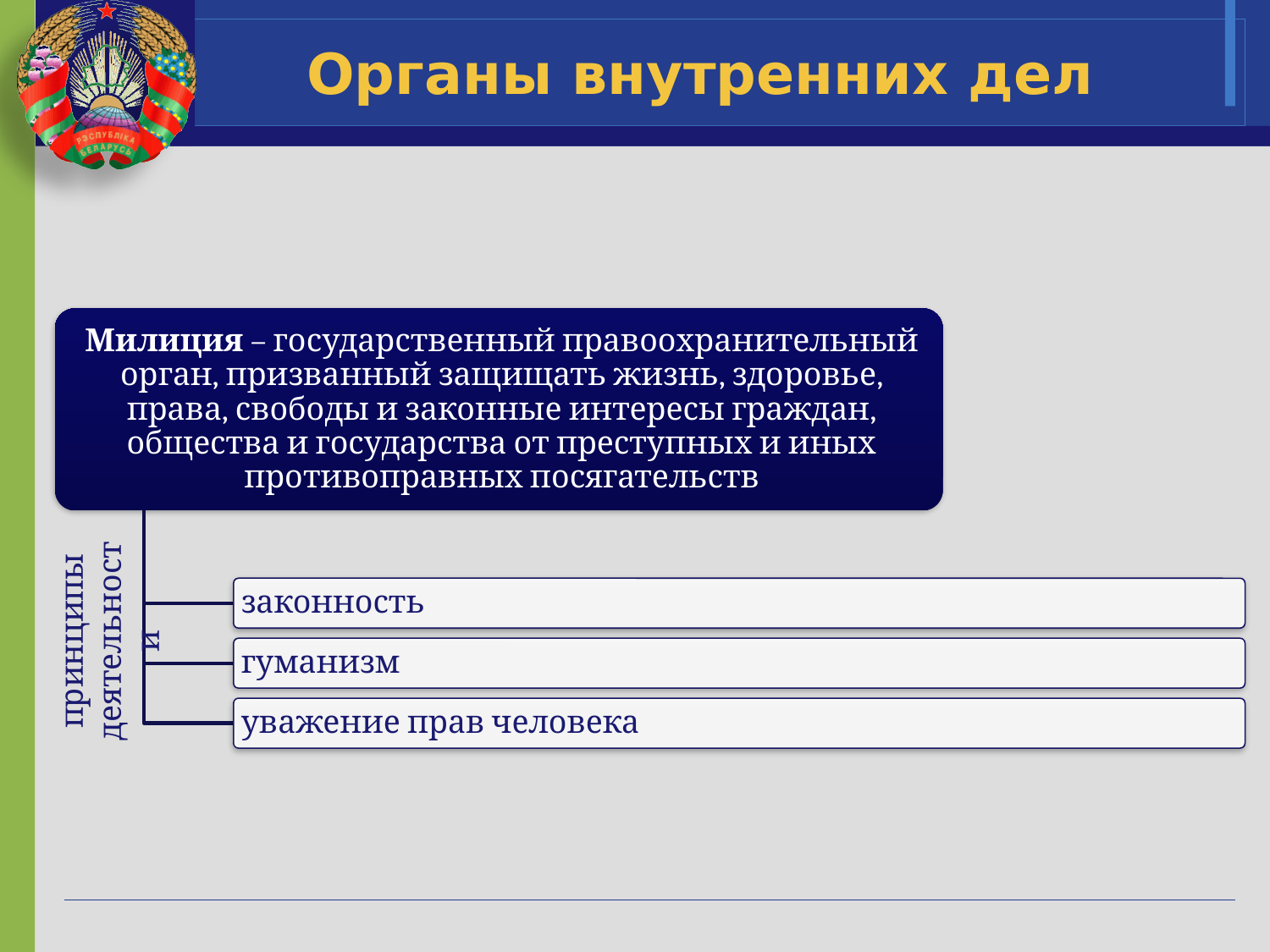

# Органы внутренних дел
Милиция – государственный правоохранительный орган, призванный защищать жизнь, здоровье, права, свободы и законные интересы граждан, общества и государства от преступных и иных противоправных посягательств
законность
гуманизм
уважение прав человека
принципы деятельности